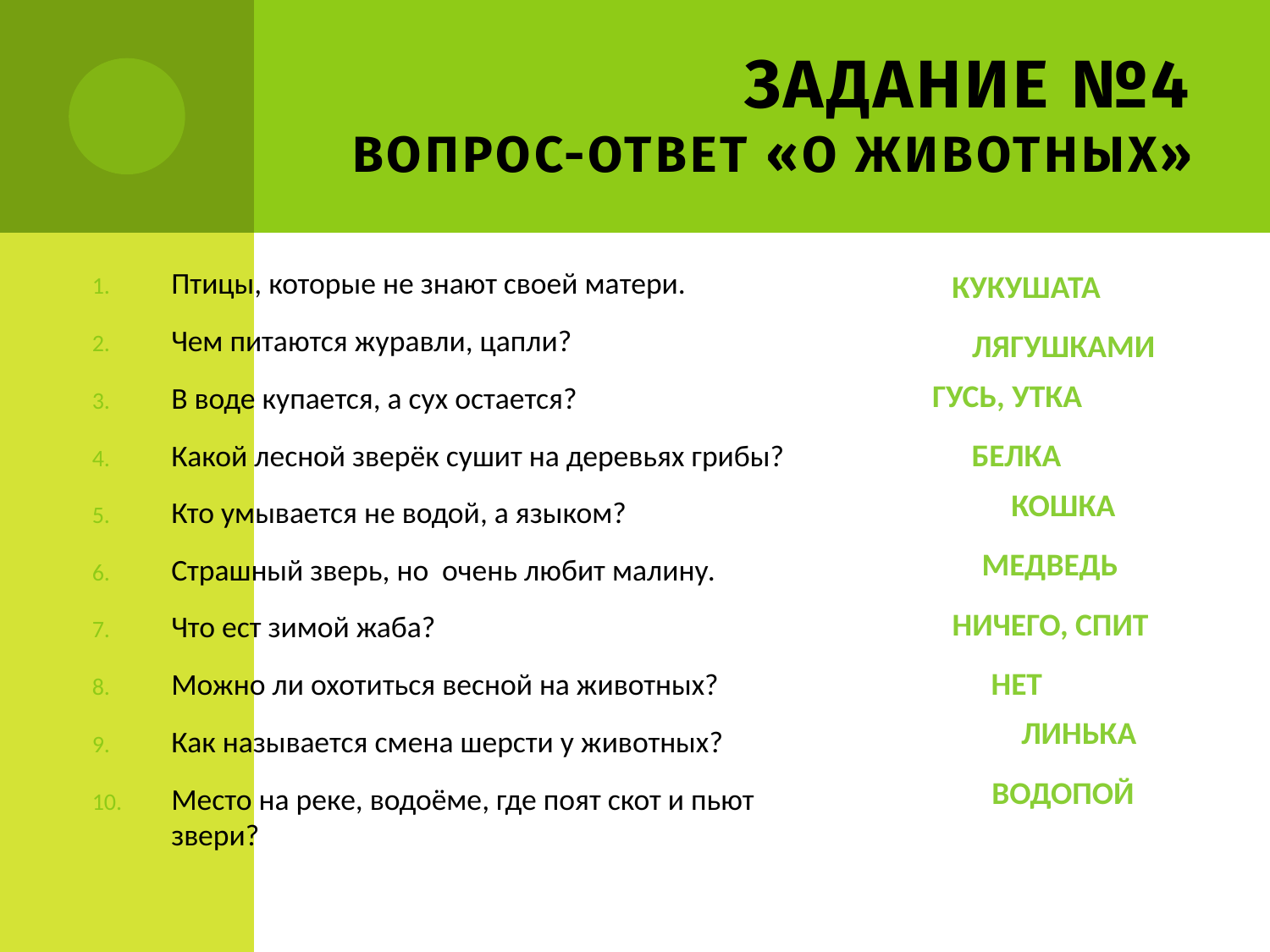

# Задание №4 Вопрос-ответ «О животных»
Птицы, которые не знают своей матери.
Чем питаются журавли, цапли?
В воде купается, а сух остается?
Какой лесной зверёк сушит на деревьях грибы?
Кто умывается не водой, а языком?
Страшный зверь, но  очень любит малину.
Что ест зимой жаба?
Можно ли охотиться весной на животных?
Как называется смена шерсти у животных?
Место на реке, водоёме, где поят скот и пьют звери?

Кукушата
Лягушками
Гусь, утка
Белка
Кошка
Медведь
Ничего, спит
Нет
Линька
водопой